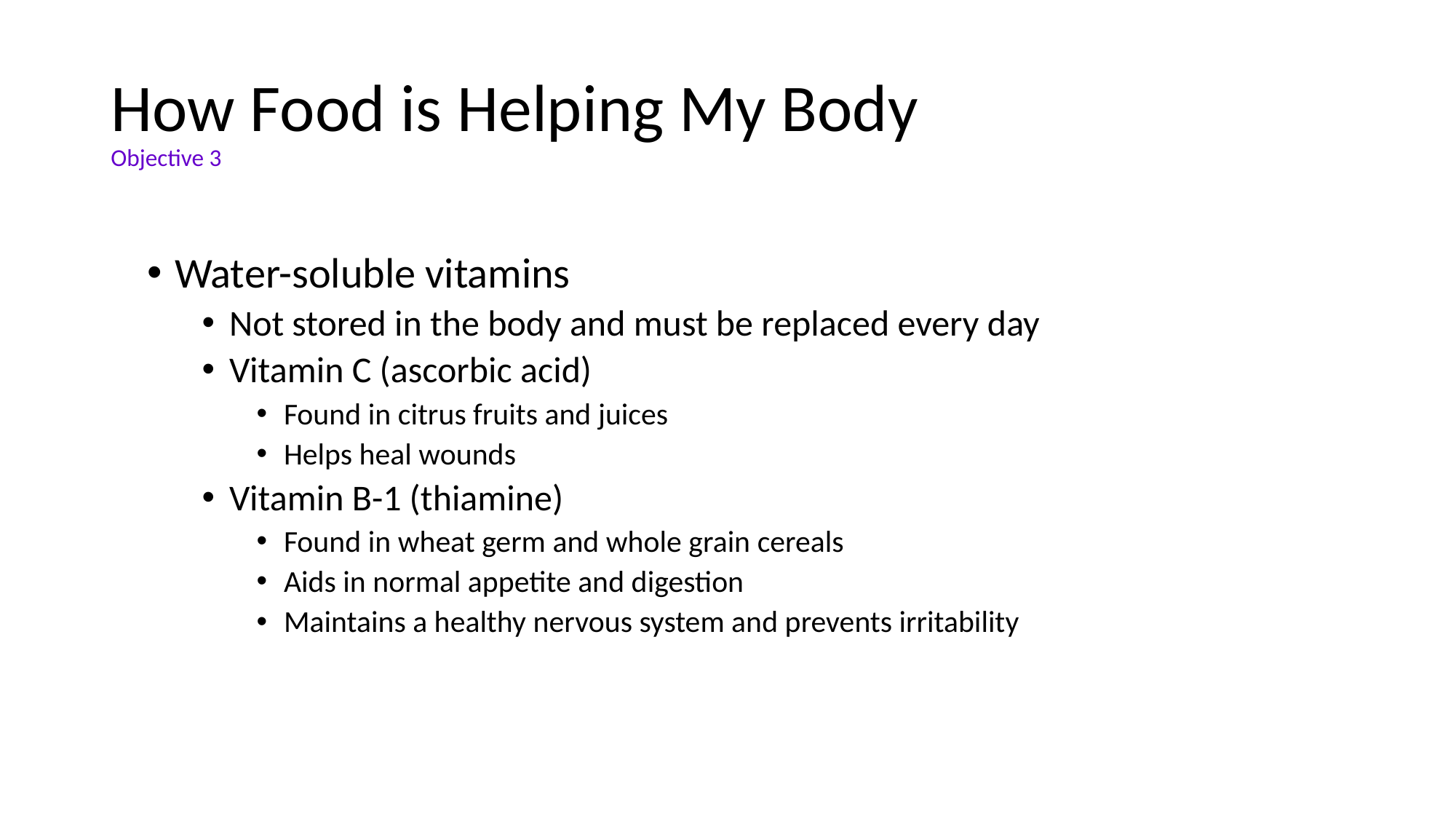

# How Food is Helping My Body Objective 3
Water-soluble vitamins
Not stored in the body and must be replaced every day
Vitamin C (ascorbic acid)
Found in citrus fruits and juices
Helps heal wounds
Vitamin B-1 (thiamine)
Found in wheat germ and whole grain cereals
Aids in normal appetite and digestion
Maintains a healthy nervous system and prevents irritability